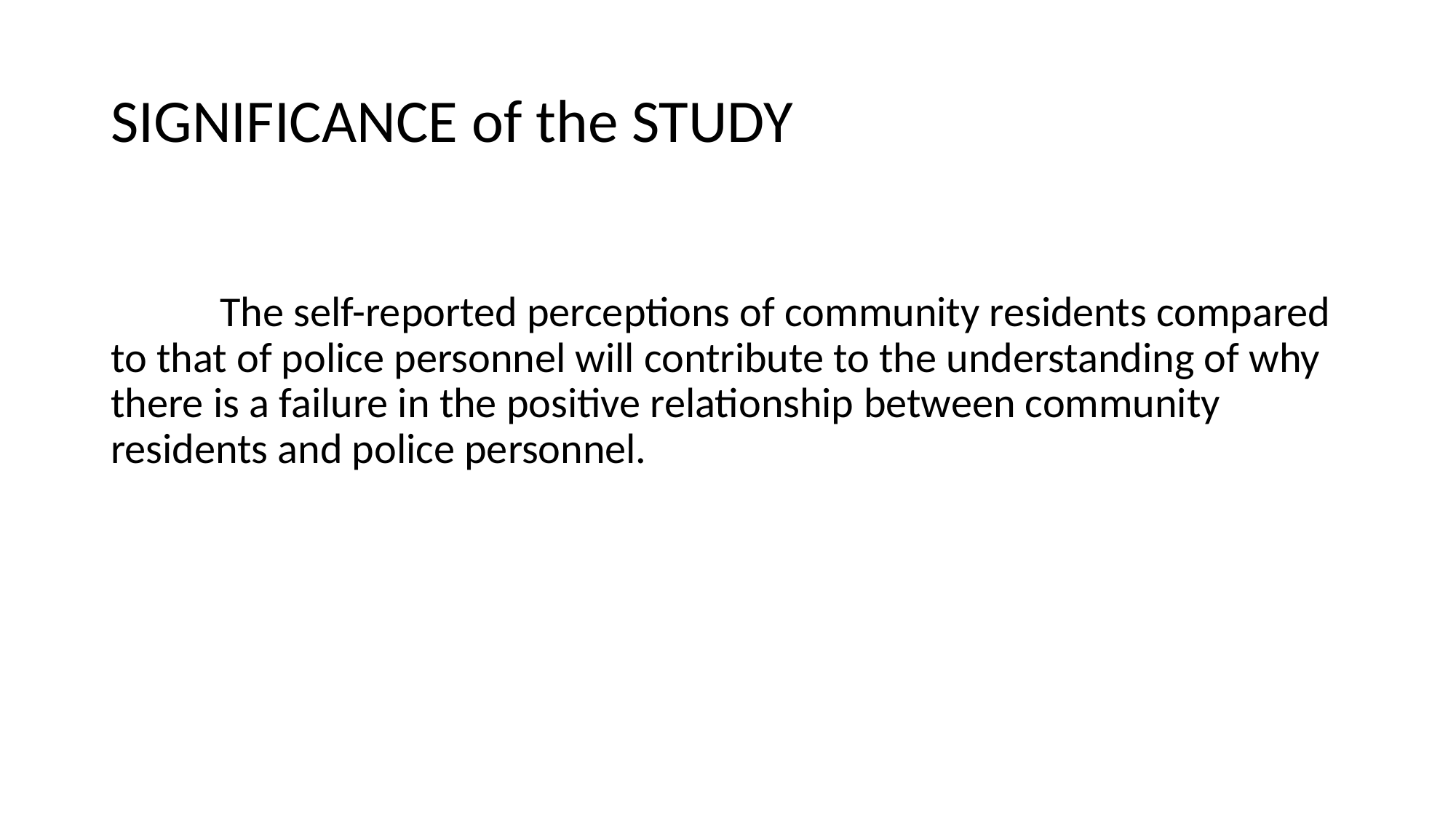

# SIGNIFICANCE of the STUDY

	The self-reported perceptions of community residents compared to that of police personnel will contribute to the understanding of why there is a failure in the positive relationship between community residents and police personnel.